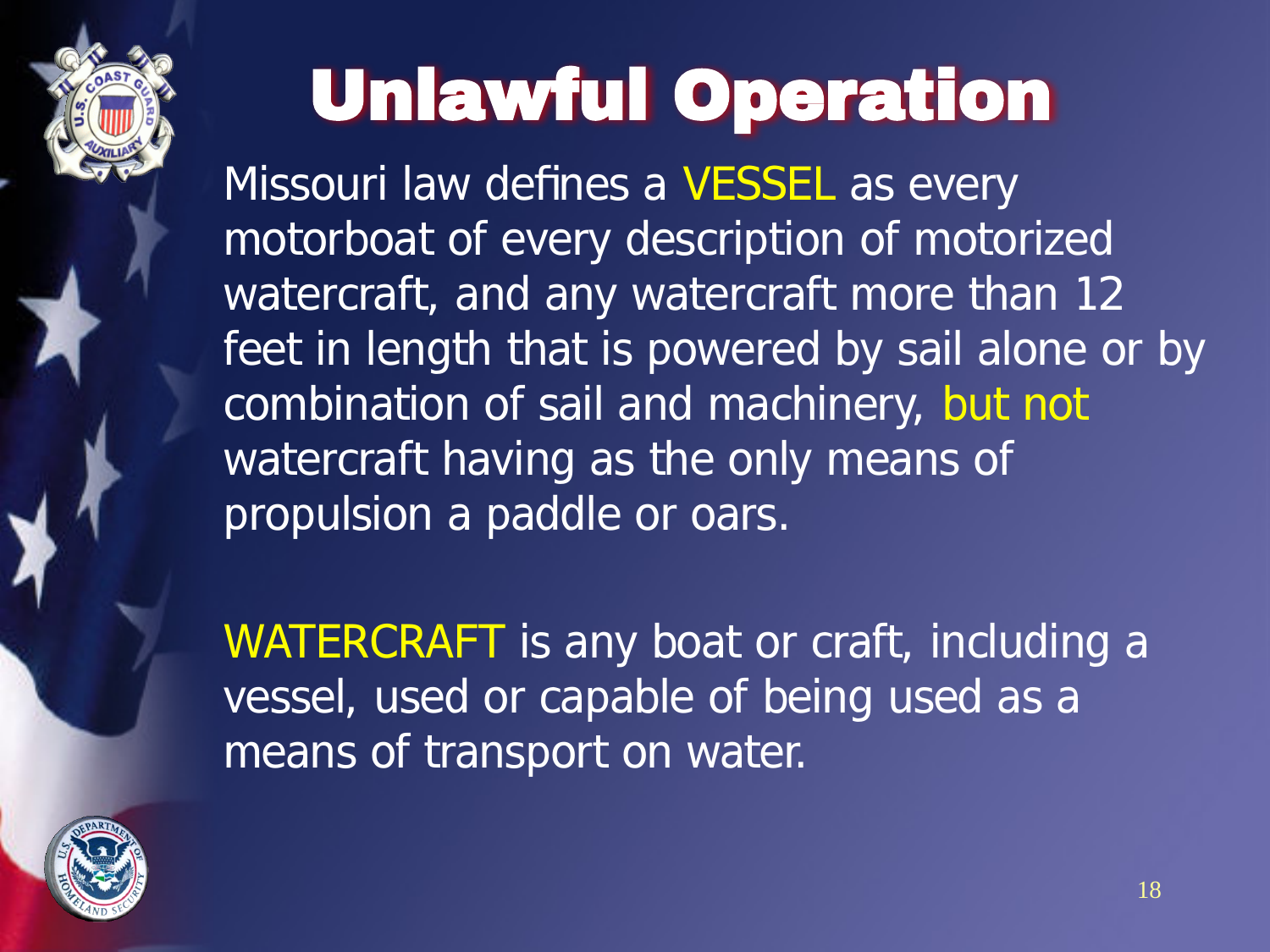

# Unlawful Operation
Missouri law defines a VESSEL as every motorboat of every description of motorized watercraft, and any watercraft more than 12 feet in length that is powered by sail alone or by combination of sail and machinery, but not watercraft having as the only means of propulsion a paddle or oars.

WATERCRAFT is any boat or craft, including a vessel, used or capable of being used as a means of transport on water.
18